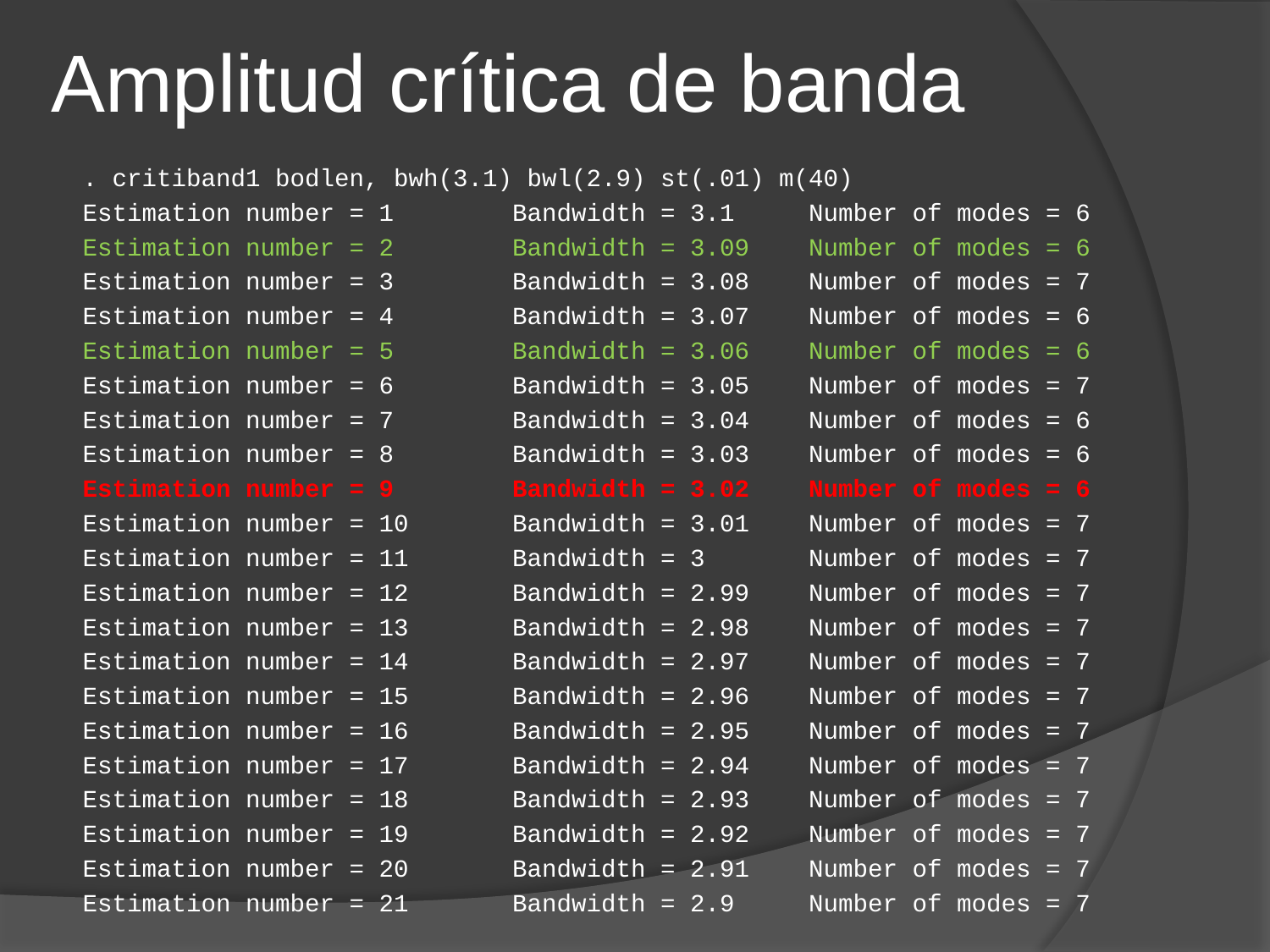

# Amplitud crítica de banda
. critiband1 bodlen, bwh(3.1) bwl(2.9) st(.01) m(40)
Estimation number = 1        Bandwidth = 3.1     Number of modes = 6
Estimation number = 2        Bandwidth = 3.09    Number of modes = 6
Estimation number = 3        Bandwidth = 3.08    Number of modes = 7
Estimation number = 4        Bandwidth = 3.07    Number of modes = 6
Estimation number = 5        Bandwidth = 3.06    Number of modes = 6
Estimation number = 6        Bandwidth = 3.05    Number of modes = 7
Estimation number = 7        Bandwidth = 3.04    Number of modes = 6
Estimation number = 8        Bandwidth = 3.03    Number of modes = 6
Estimation number = 9        Bandwidth = 3.02    Number of modes = 6
Estimation number = 10       Bandwidth = 3.01    Number of modes = 7
Estimation number = 11       Bandwidth = 3       Number of modes = 7
Estimation number = 12       Bandwidth = 2.99    Number of modes = 7
Estimation number = 13       Bandwidth = 2.98    Number of modes = 7
Estimation number = 14       Bandwidth = 2.97    Number of modes = 7
Estimation number = 15       Bandwidth = 2.96    Number of modes = 7
Estimation number = 16       Bandwidth = 2.95    Number of modes = 7
Estimation number = 17       Bandwidth = 2.94    Number of modes = 7
Estimation number = 18       Bandwidth = 2.93    Number of modes = 7
Estimation number = 19       Bandwidth = 2.92    Number of modes = 7
Estimation number = 20       Bandwidth = 2.91    Number of modes = 7
Estimation number = 21       Bandwidth = 2.9     Number of modes = 7